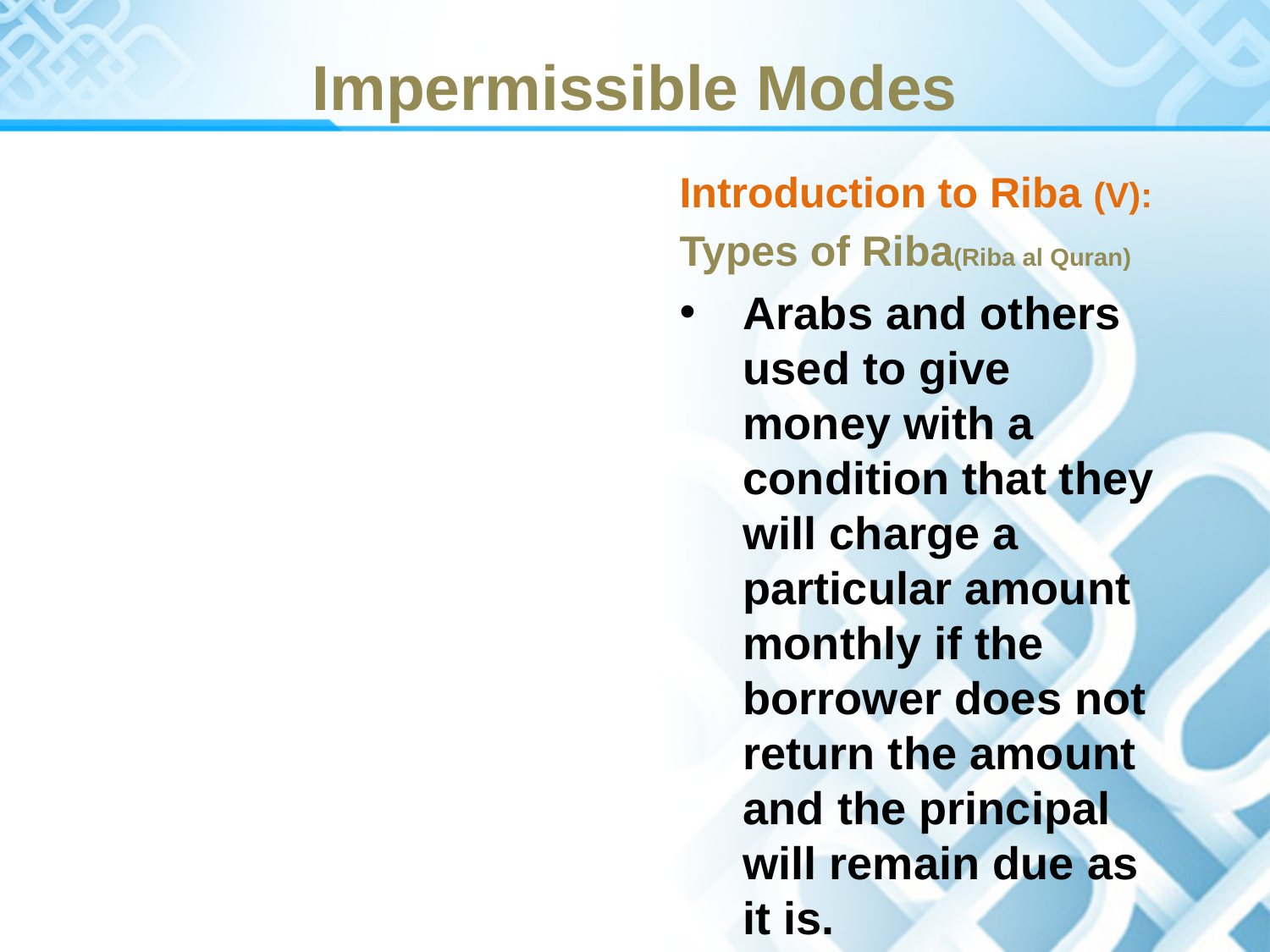

Impermissible Modes
Introduction to Riba (V):
Types of Riba(Riba al Quran)
Arabs and others used to give money with a condition that they will charge a particular amount monthly if the borrower does not return the amount and the principal will remain due as it is.